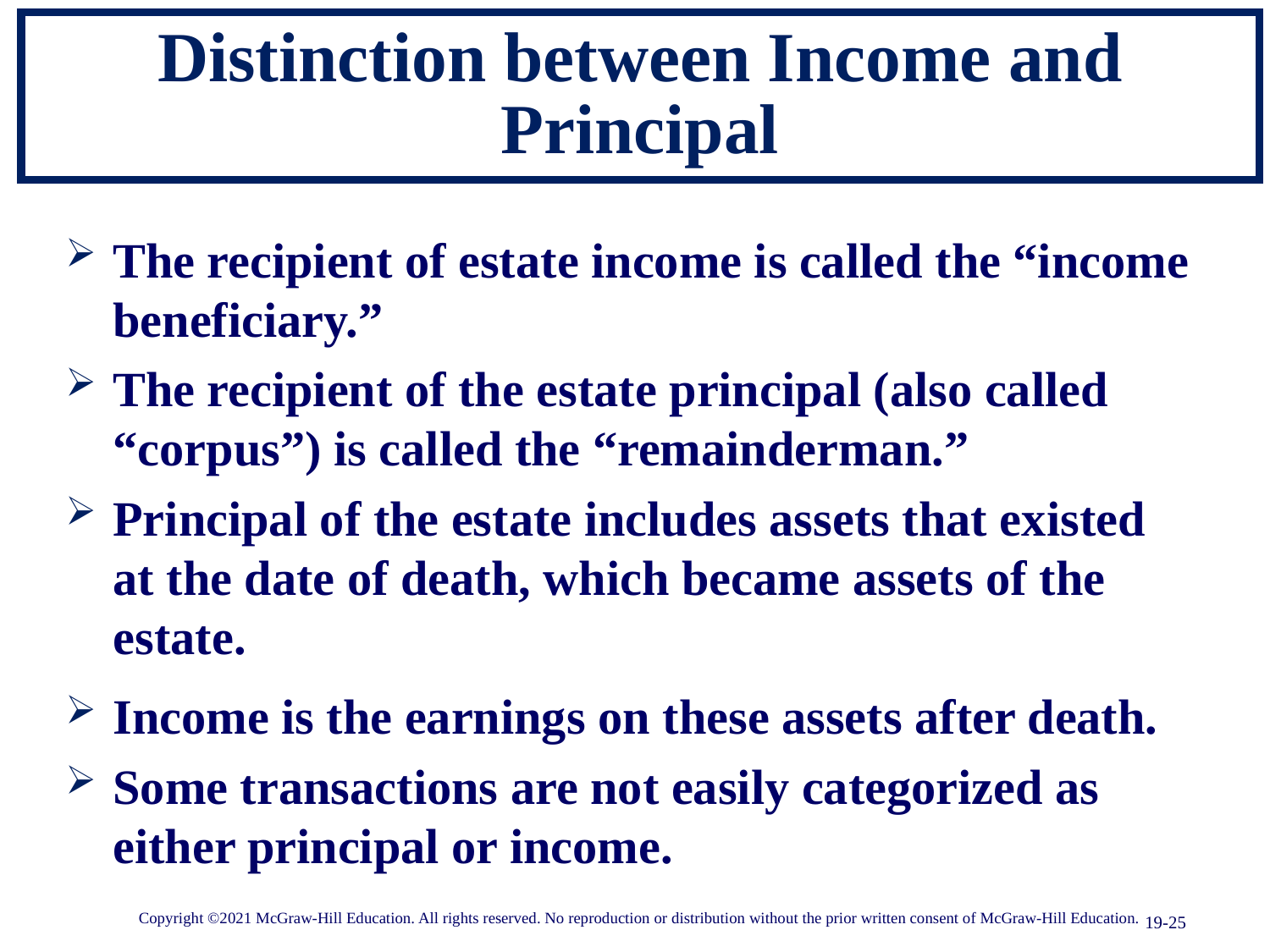

# Distinction between Income and Principal
The recipient of estate income is called the “income beneficiary.”
The recipient of the estate principal (also called “corpus”) is called the “remainderman.”
Principal of the estate includes assets that existed at the date of death, which became assets of the estate.
Income is the earnings on these assets after death.
Some transactions are not easily categorized as either principal or income.
Copyright ©2021 McGraw-Hill Education. All rights reserved. No reproduction or distribution without the prior written consent of McGraw-Hill Education.
19-25